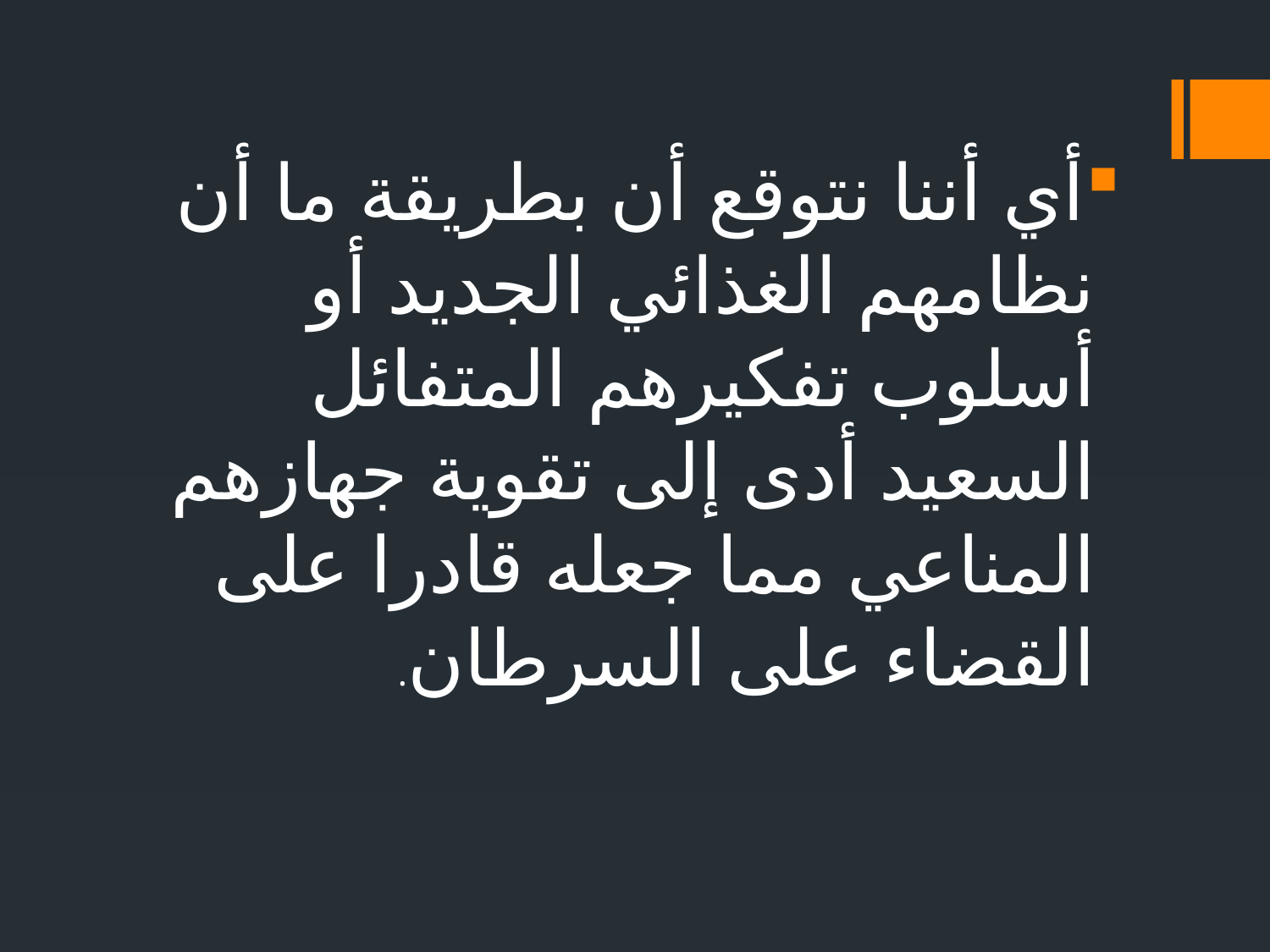

أي أننا نتوقع أن بطريقة ما أن نظامهم الغذائي الجديد أو أسلوب تفكيرهم المتفائل السعيد أدى إلى تقوية جهازهم المناعي مما جعله قادرا على القضاء على السرطان.